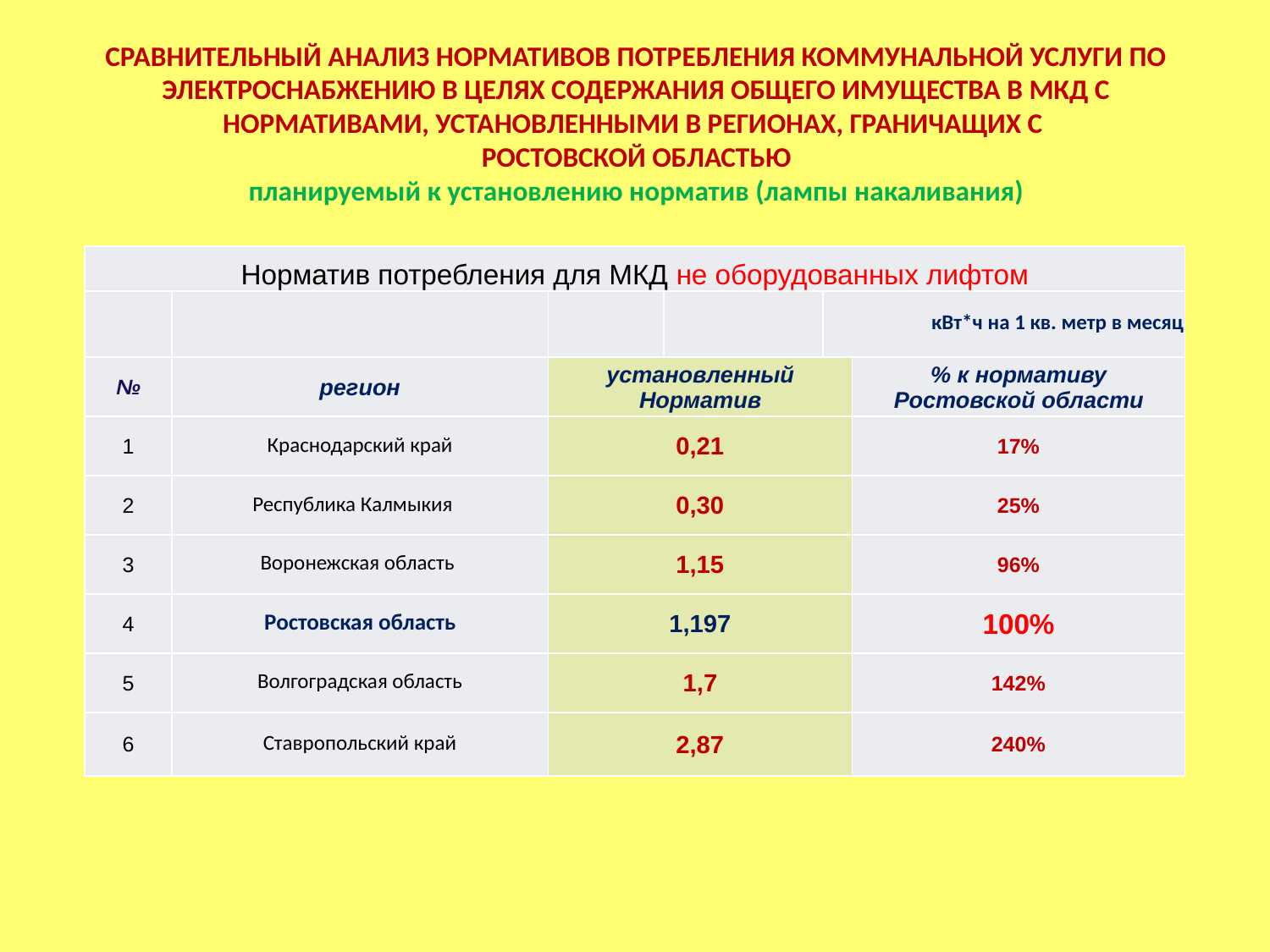

# СРАВНИТЕЛЬНЫЙ АНАЛИЗ НОРМАТИВОВ ПОТРЕБЛЕНИЯ КОММУНАЛЬНОЙ УСЛУГИ ПО ЭЛЕКТРОСНАБЖЕНИЮ В ЦЕЛЯХ СОДЕРЖАНИЯ ОБЩЕГО ИМУЩЕСТВА В МКД С НОРМАТИВАМИ, УСТАНОВЛЕННЫМИ В РЕГИОНАХ, ГРАНИЧАЩИХ С РОСТОВСКОЙ ОБЛАСТЬЮ планируемый к установлению норматив (лампы накаливания)
| Норматив потребления для МКД не оборудованных лифтом |  |  |  |  |  |
| --- | --- | --- | --- | --- | --- |
|  |  |  |  | кВт\*ч на 1 кв. метр в месяц |  |
| № | регион | установленный Норматив |  |  | % к нормативу Ростовской области |
| 1 | Краснодарский край | 0,21 |  |  | 17% |
| 2 | Республика Калмыкия | 0,30 |  |  | 25% |
| 3 | Воронежская область | 1,15 |  |  | 96% |
| 4 | Ростовская область | 1,197 |  |  | 100% |
| 5 | Волгоградская область | 1,7 |  |  | 142% |
| 6 | Ставропольский край | 2,87 |  |  | 240% |